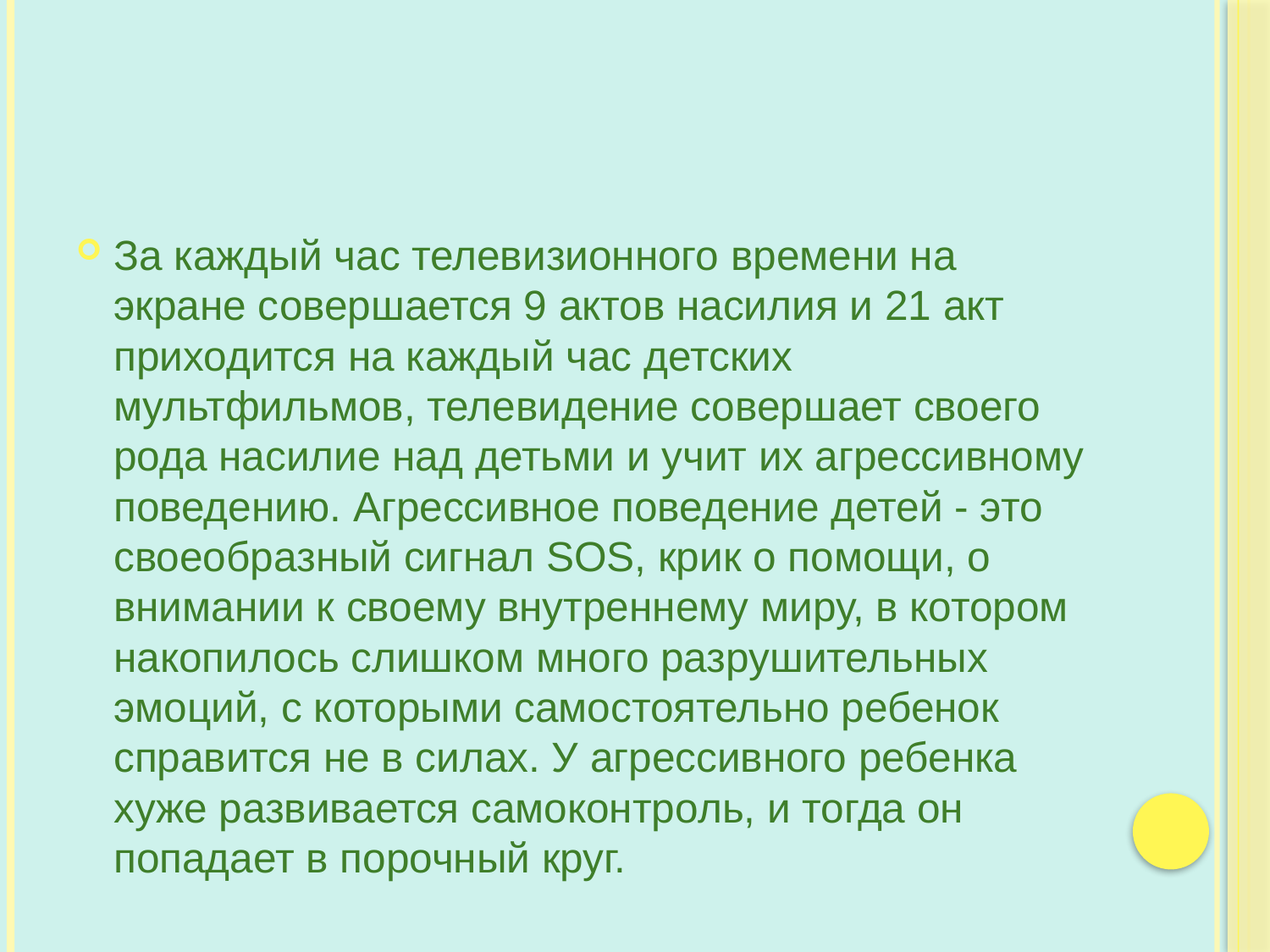

#
За каждый час телевизионного времени на экране совершается 9 актов насилия и 21 акт приходится на каждый час детских мультфильмов, телевидение совершает своего рода насилие над детьми и учит их агрессивному поведению. Агрессивное поведение детей - это своеобразный сигнал SOS, крик о помощи, о внимании к своему внутреннему миру, в котором накопилось слишком много разрушительных эмоций, с которыми самостоятельно ребенок справится не в силах. У агрессивного ребенка хуже развивается самоконтроль, и тогда он попадает в порочный круг.